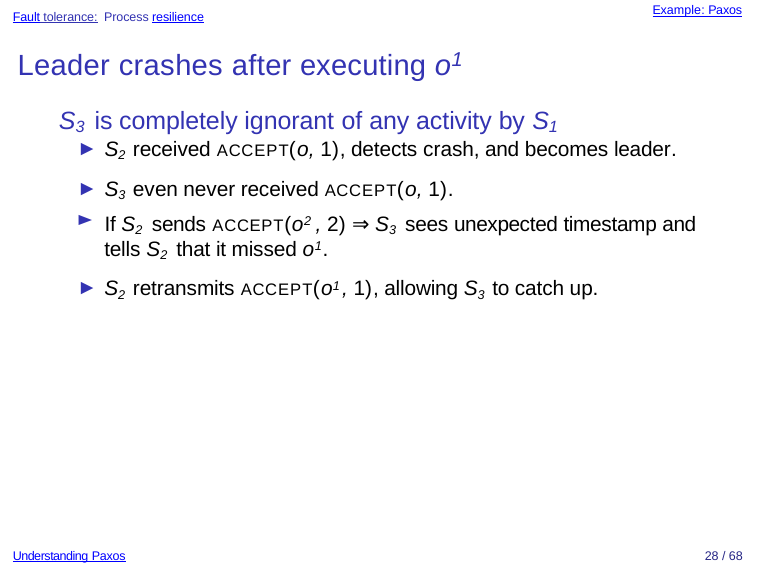

Fault tolerance: Process resilience

Leader crashes after executing o1
S3 is completely ignorant of any activity by S1
Example: Paxos
S2  received ACCEPT(o, 1), detects crash, and becomes leader.
S3  even never received ACCEPT(o, 1).
If S2 sends ACCEPT(o2 , 2) ⇒ S3 sees unexpected timestamp and
tells S2 that it missed o1.
S2  retransmits ACCEPT(o1, 1), allowing S3  to catch up.
Understanding Paxos
28 / 68